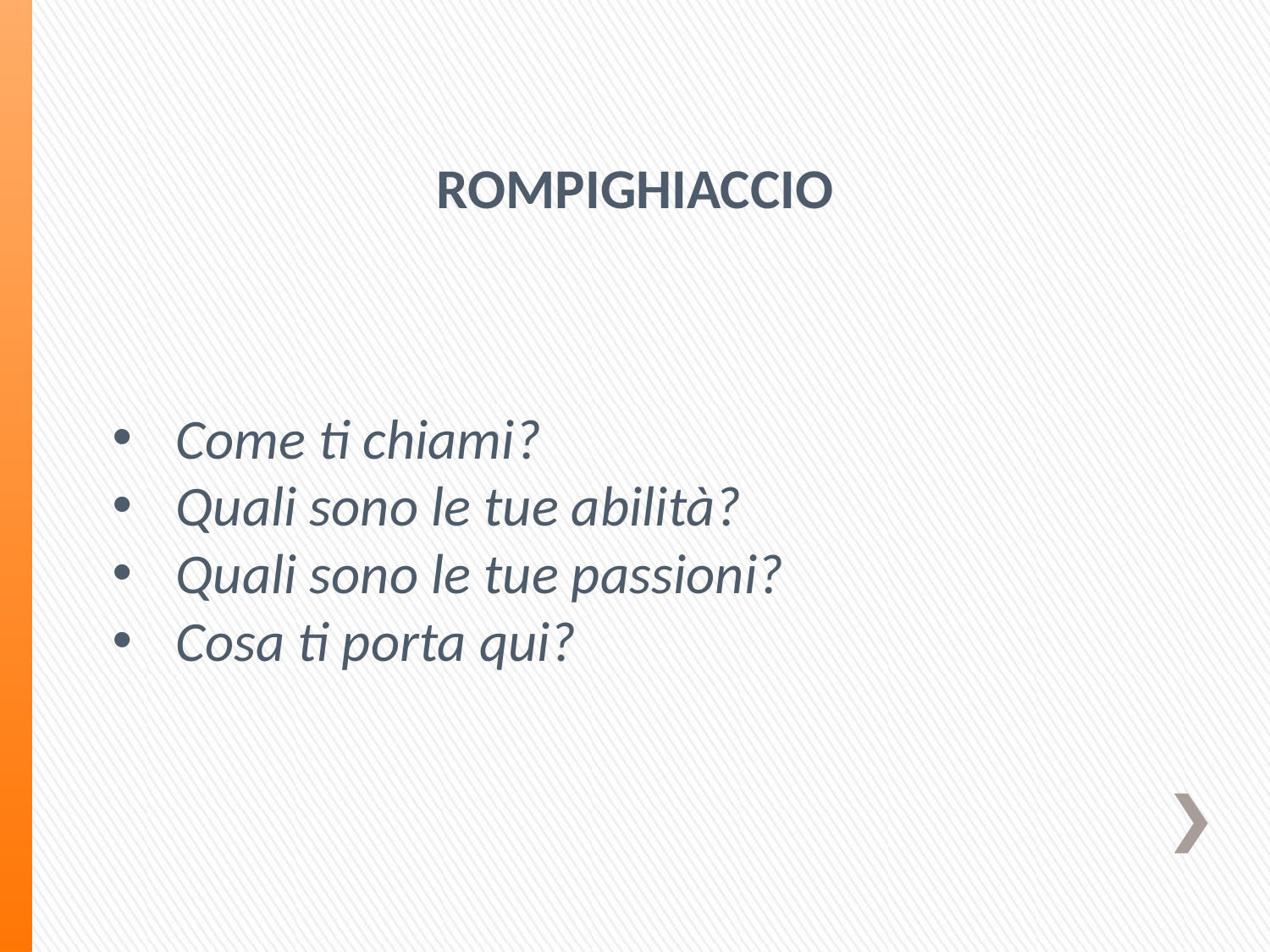

ROMPIGHIACCIO
Come ti chiami?
Quali sono le tue abilità?
Quali sono le tue passioni?
Cosa ti porta qui?